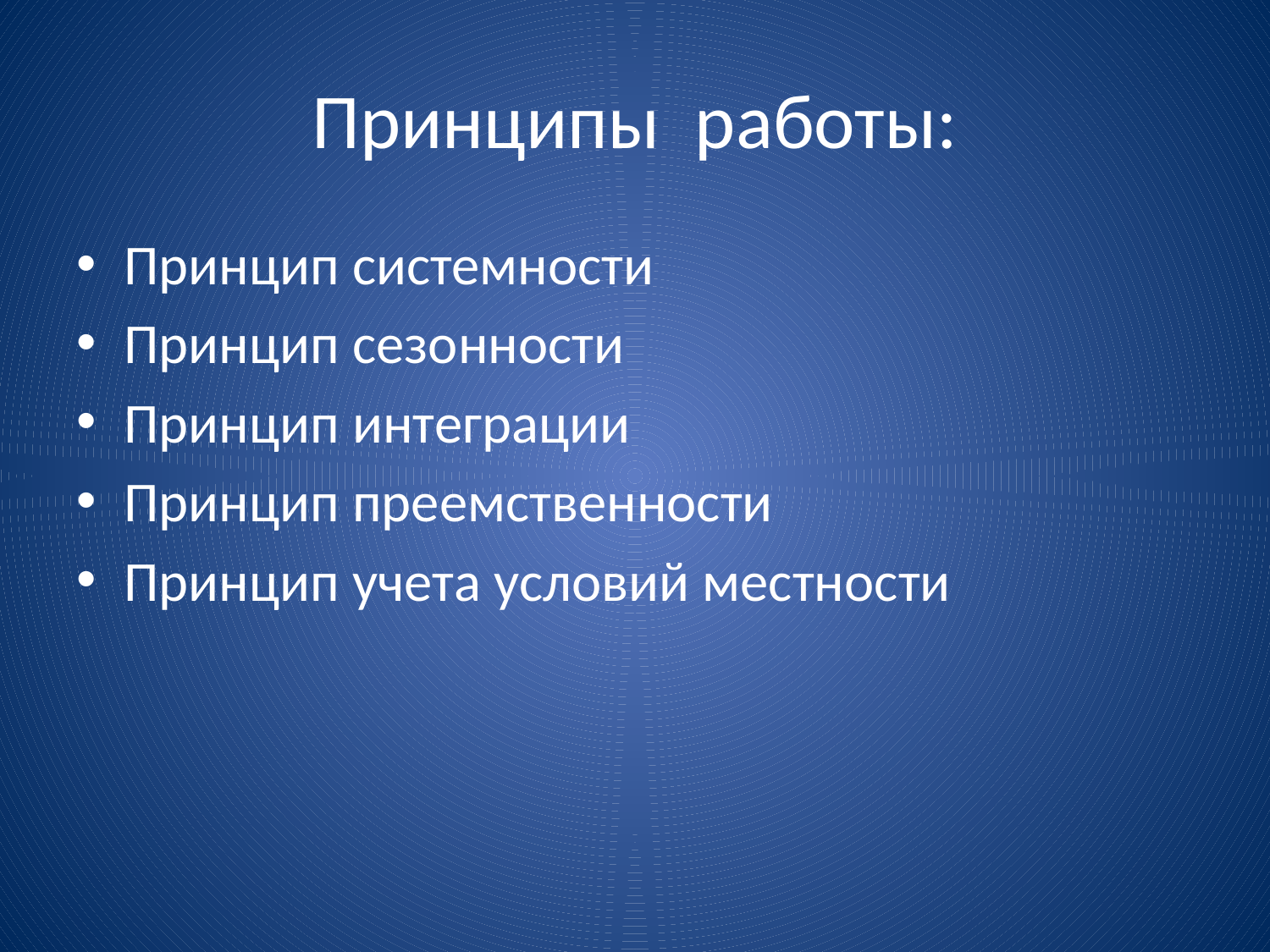

# Принципы  работы:
Принцип системности
Принцип сезонности
Принцип интеграции
Принцип преемственности
Принцип учета условий местности